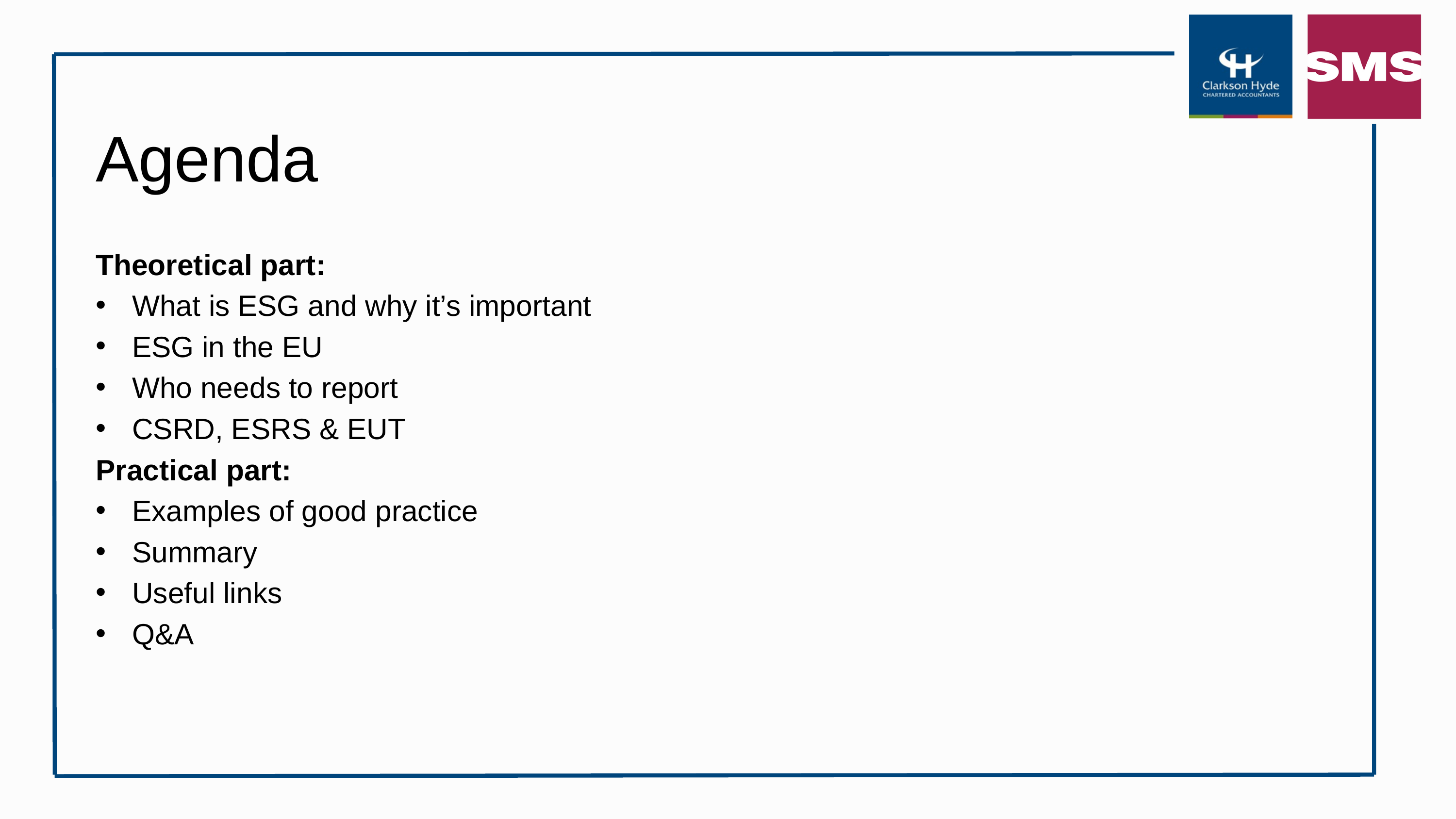

Agenda
Theoretical part:
What is ESG and why it’s important
ESG in the EU
Who needs to report
CSRD, ESRS & EUT
Practical part:
Examples of good practice
Summary
Useful links
Q&A